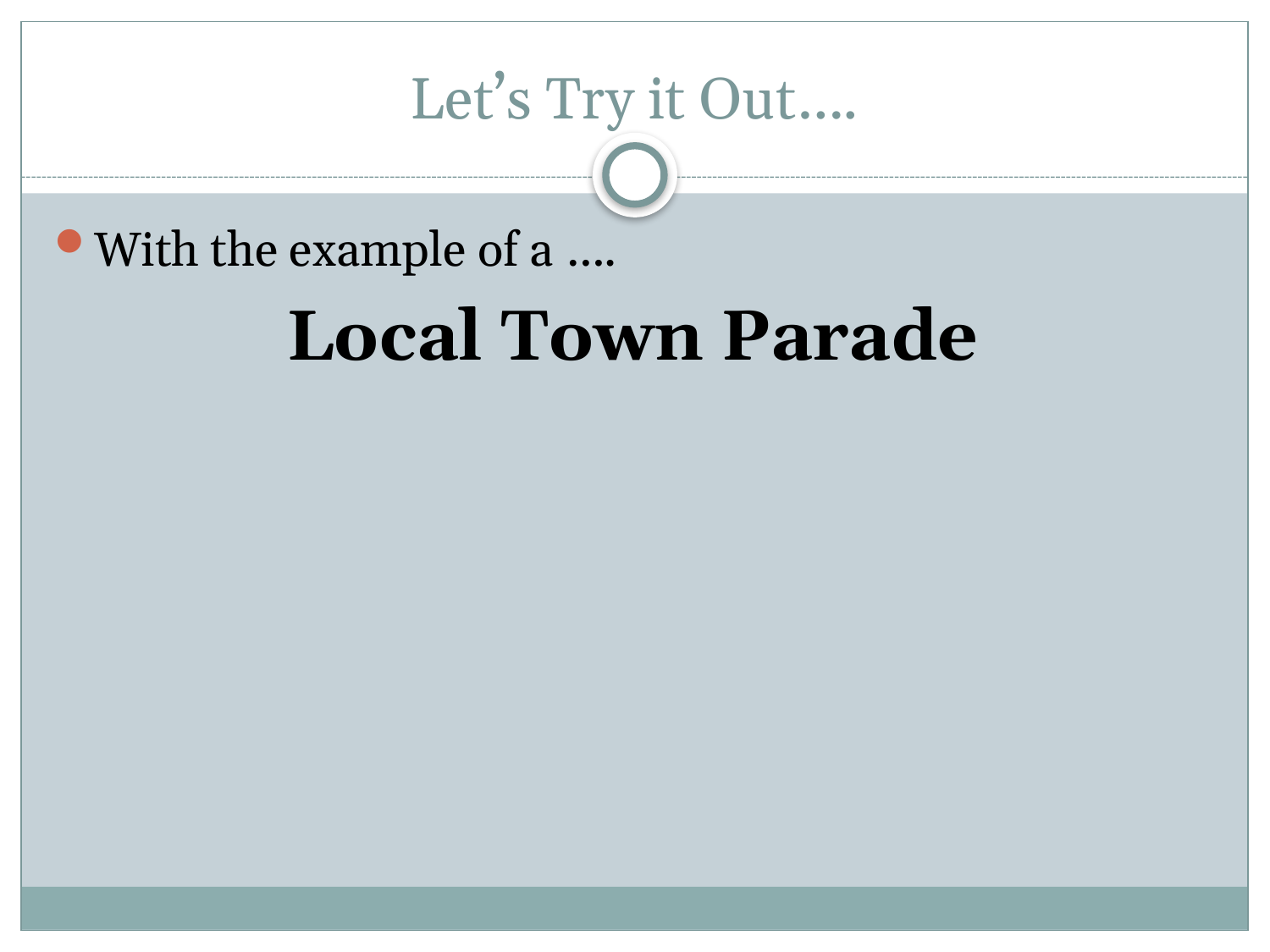

# Let’s Try it Out….
With the example of a ….
Local Town Parade